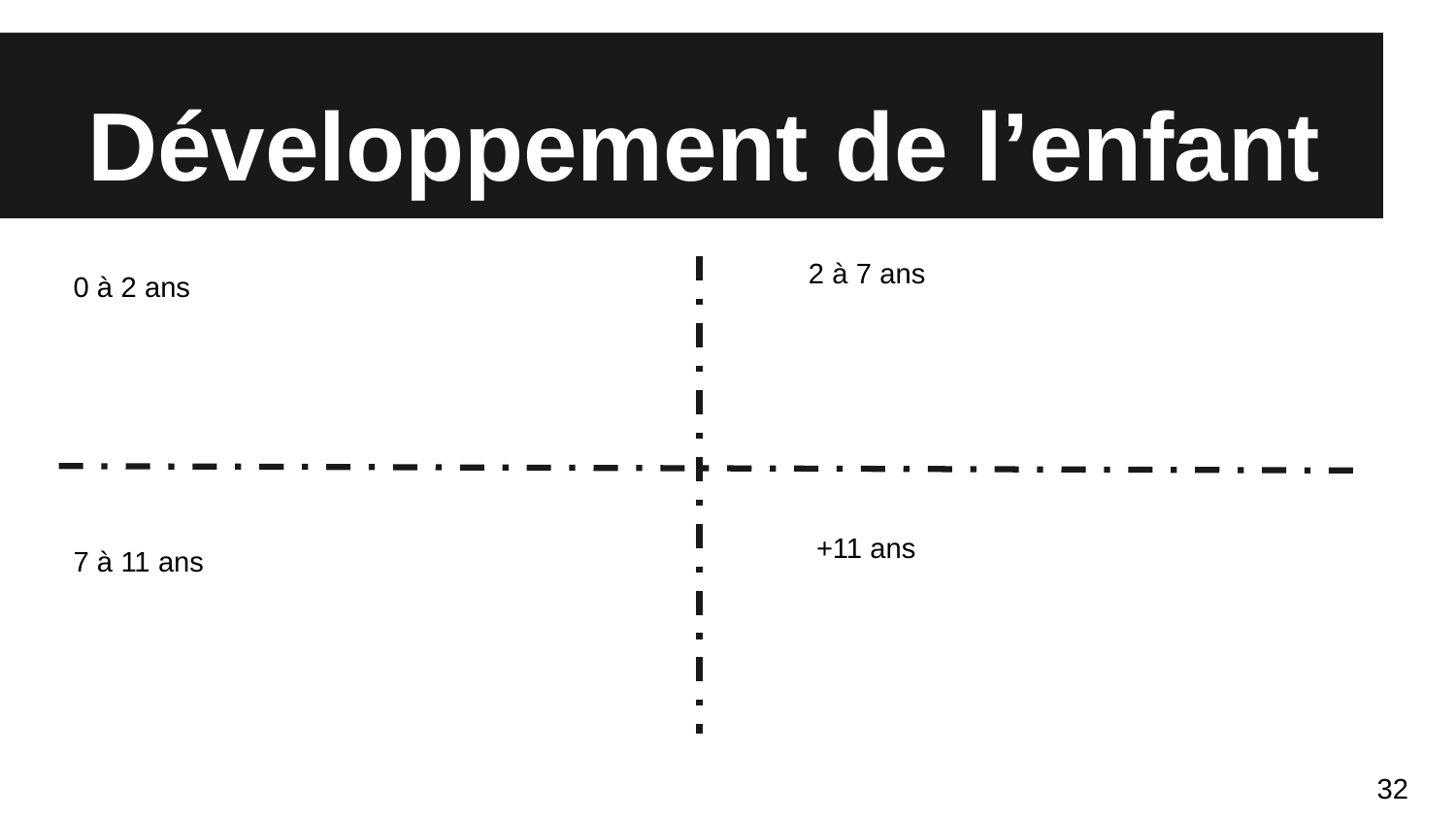

# Développement de l’enfant
2 à 7 ans
0 à 2 ans
+11 ans
7 à 11 ans
32